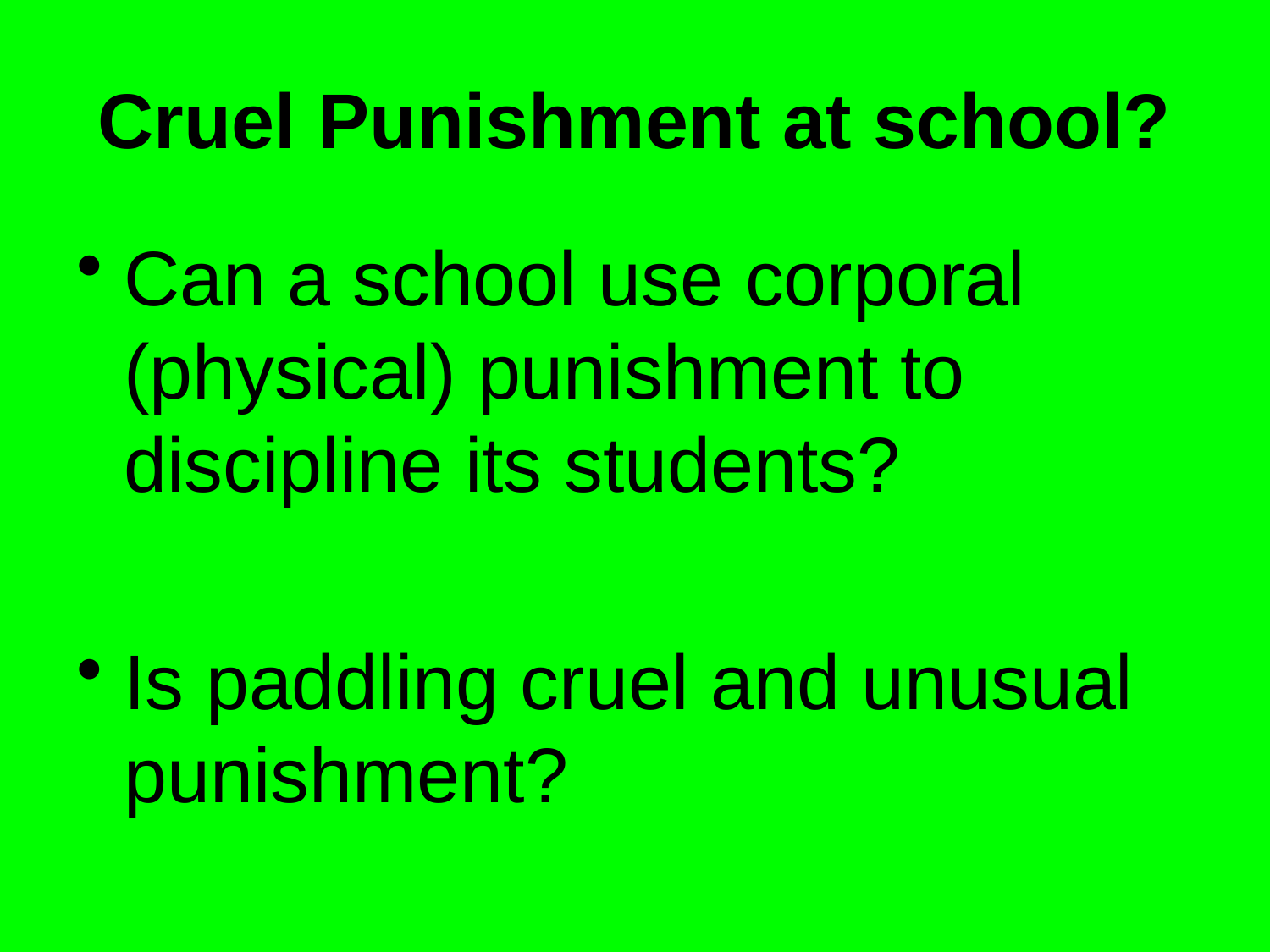

# Cruel Punishment at school?
Can a school use corporal (physical) punishment to discipline its students?

Is paddling cruel and unusual punishment?